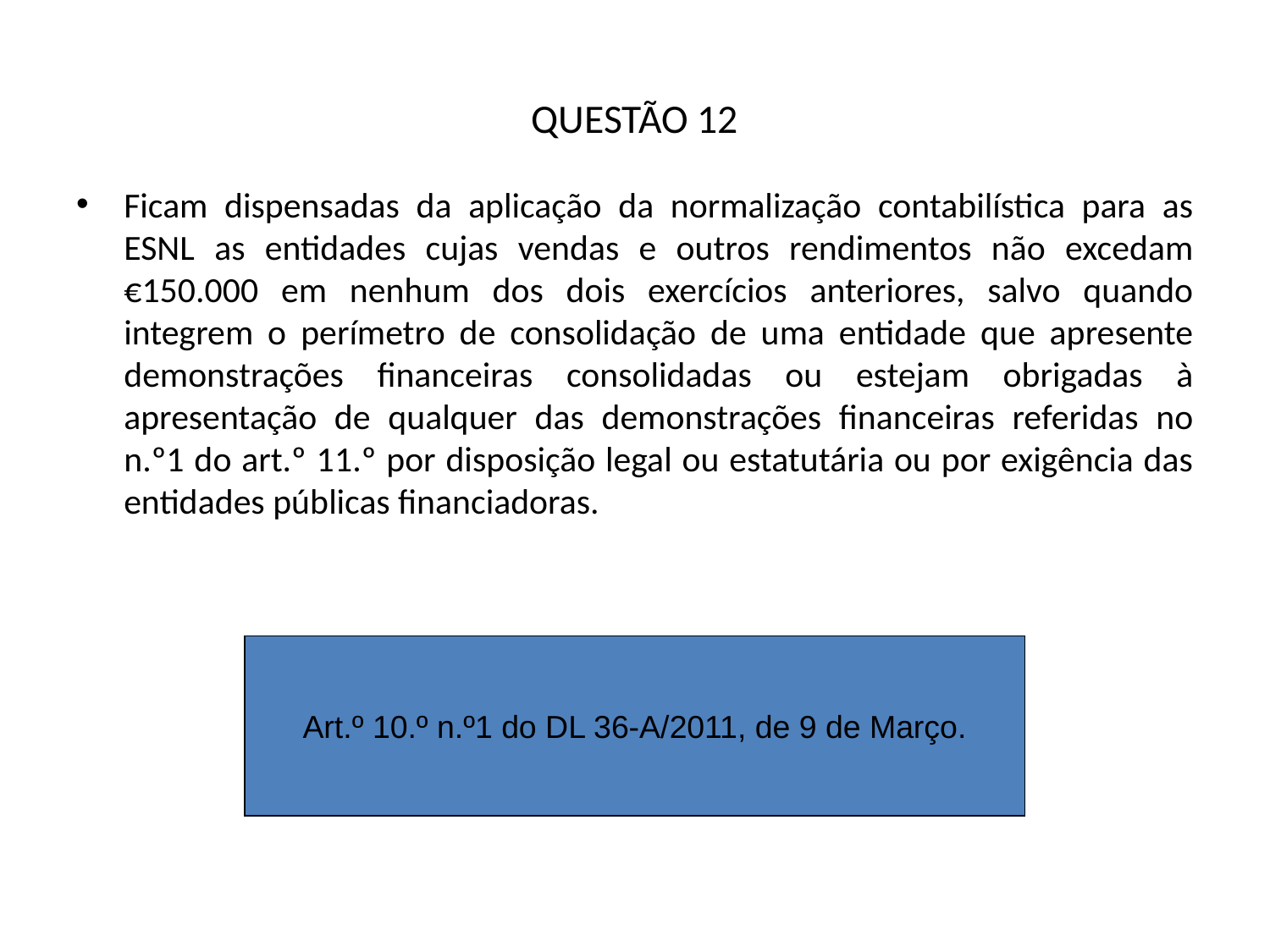

QUESTÃO 12
Ficam dispensadas da aplicação da normalização contabilística para as ESNL as entidades cujas vendas e outros rendimentos não excedam €150.000 em nenhum dos dois exercícios anteriores, salvo quando integrem o perímetro de consolidação de uma entidade que apresente demonstrações financeiras consolidadas ou estejam obrigadas à apresentação de qualquer das demonstrações financeiras referidas no n.º1 do art.º 11.º por disposição legal ou estatutária ou por exigência das entidades públicas financiadoras.

Art.º 10.º n.º1 do DL 36-A/2011, de 9 de Março.